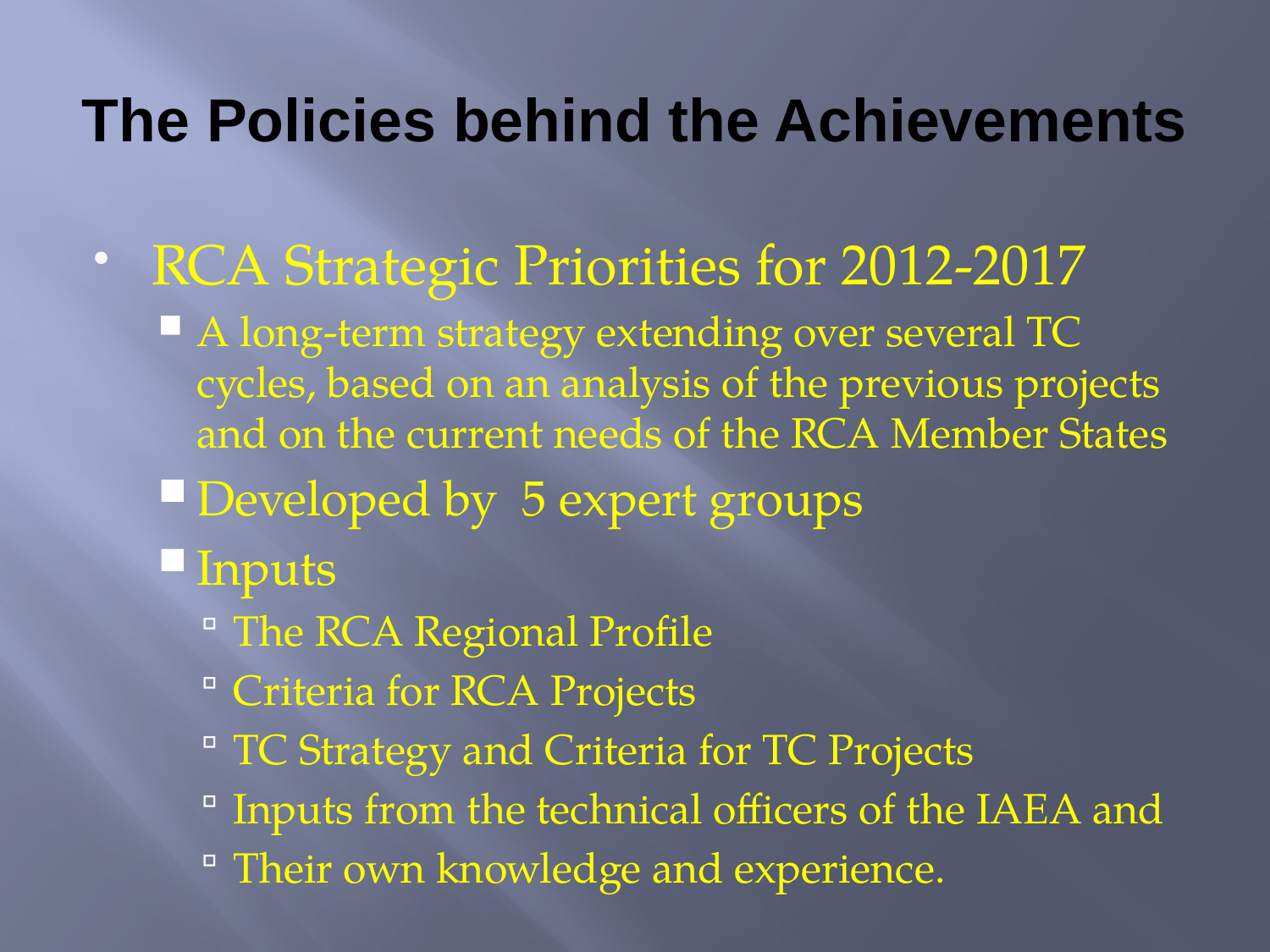

# The Policies behind the Achievements
RCA Strategic Priorities for 2012-2017
A long-term strategy extending over several TC cycles, based on an analysis of the previous projects and on the current needs of the RCA Member States
Developed by  5 expert groups
Inputs
The RCA Regional Profile
Criteria for RCA Projects
TC Strategy and Criteria for TC Projects
Inputs from the technical officers of the IAEA and
Their own knowledge and experience.